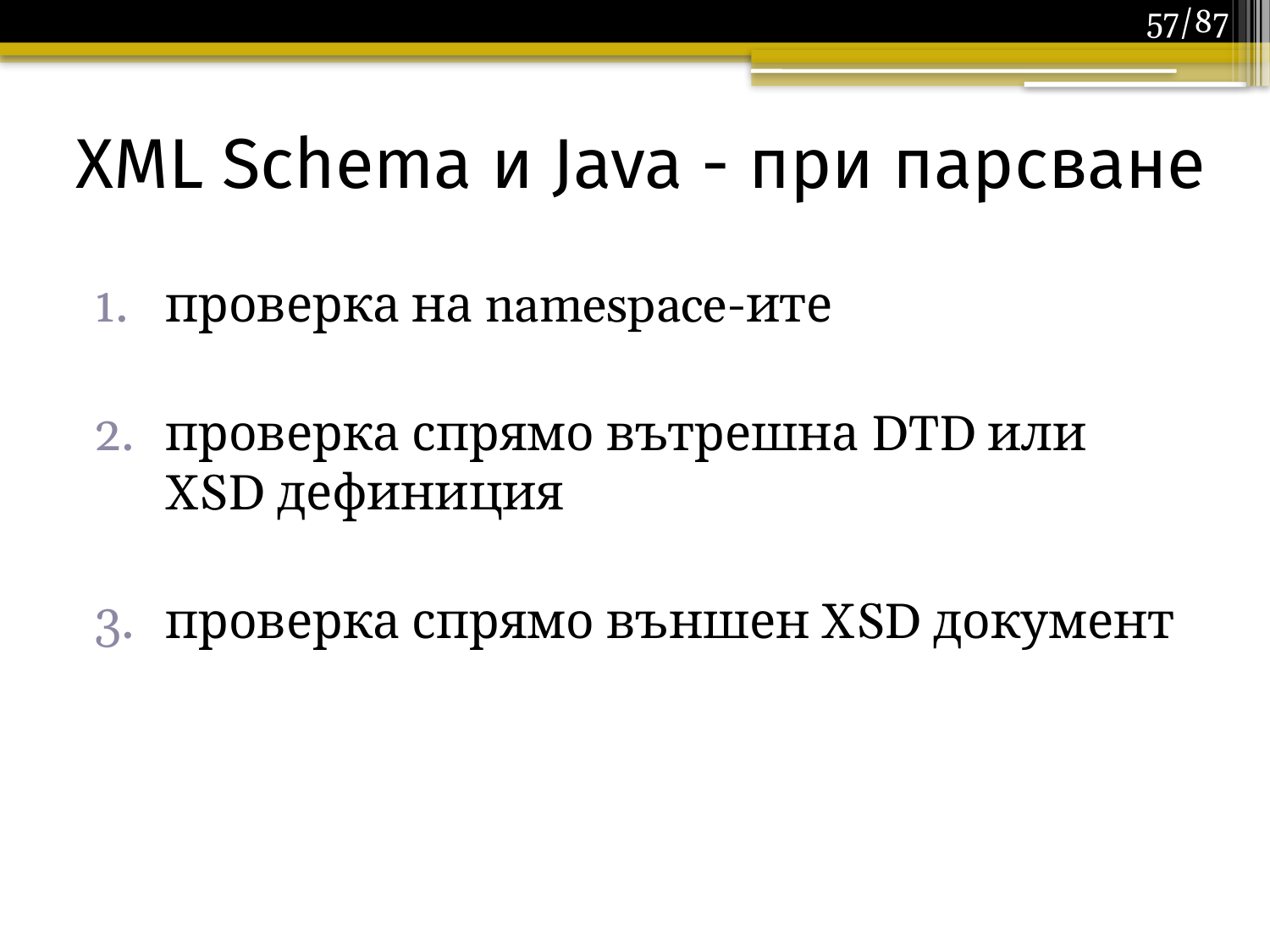

57/87
# XML Schema и Java - при парсване
проверка на namespace-ите

проверка спрямо вътрешна DTD или XSD дефиниция

проверка спрямо външен XSD документ